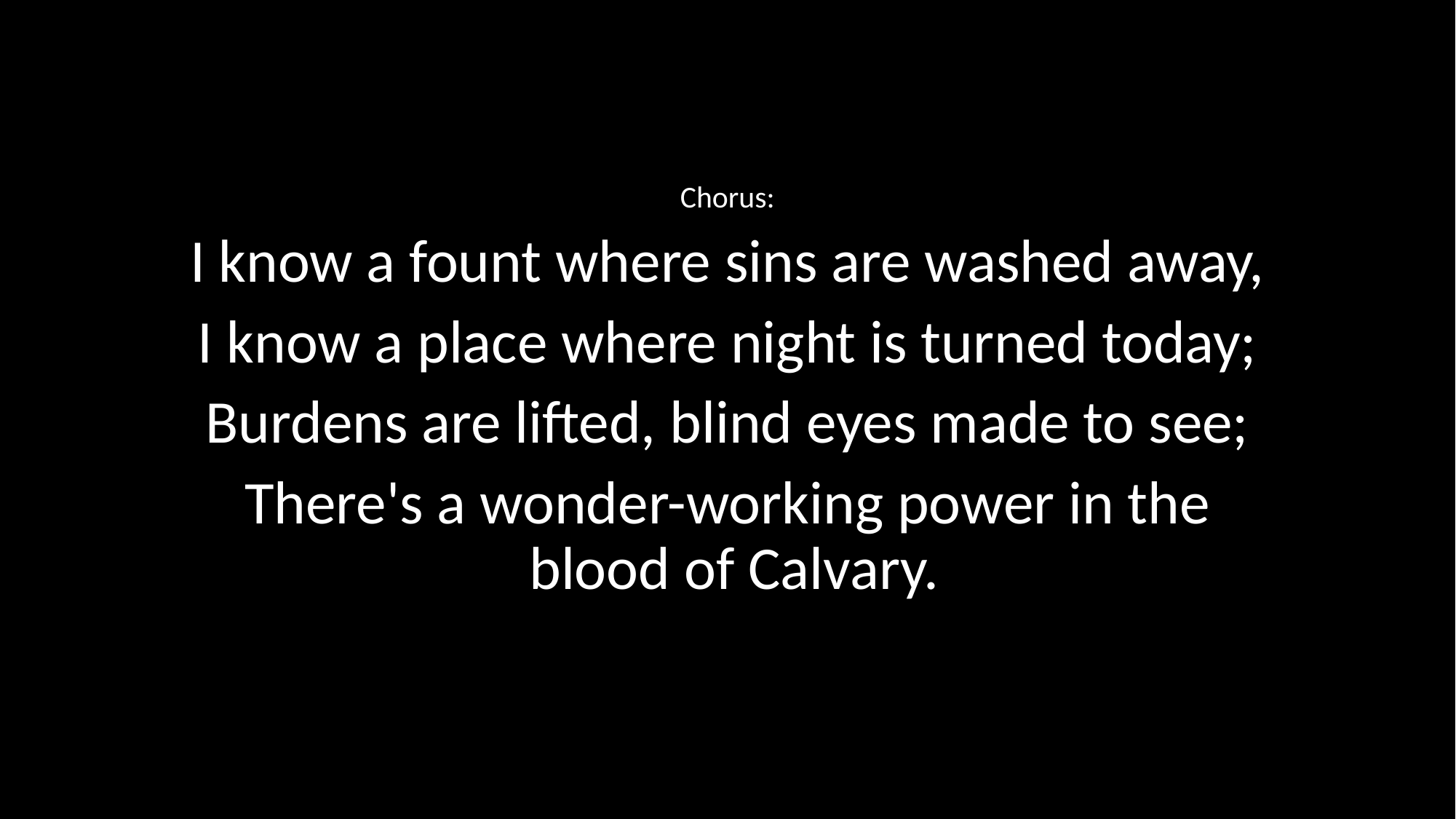

Chorus:
I know a fount where sins are washed away,
I know a place where night is turned today;
Burdens are lifted, blind eyes made to see;
There's a wonder-working power in the blood of Calvary.